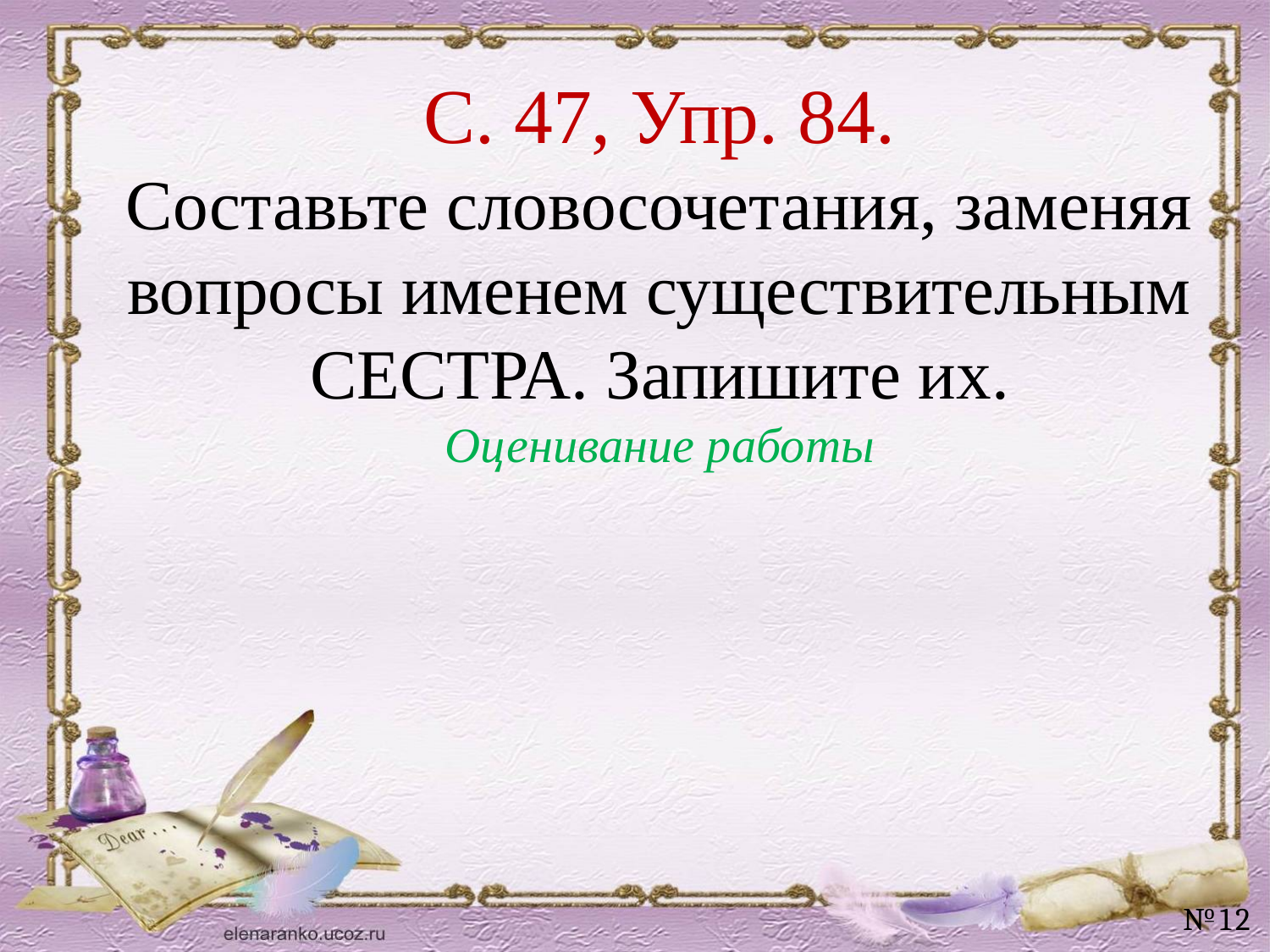

С. 47, Упр. 84.
Составьте словосочетания, заменяя вопросы именем существительным СЕСТРА. Запишите их.
Оценивание работы

№12